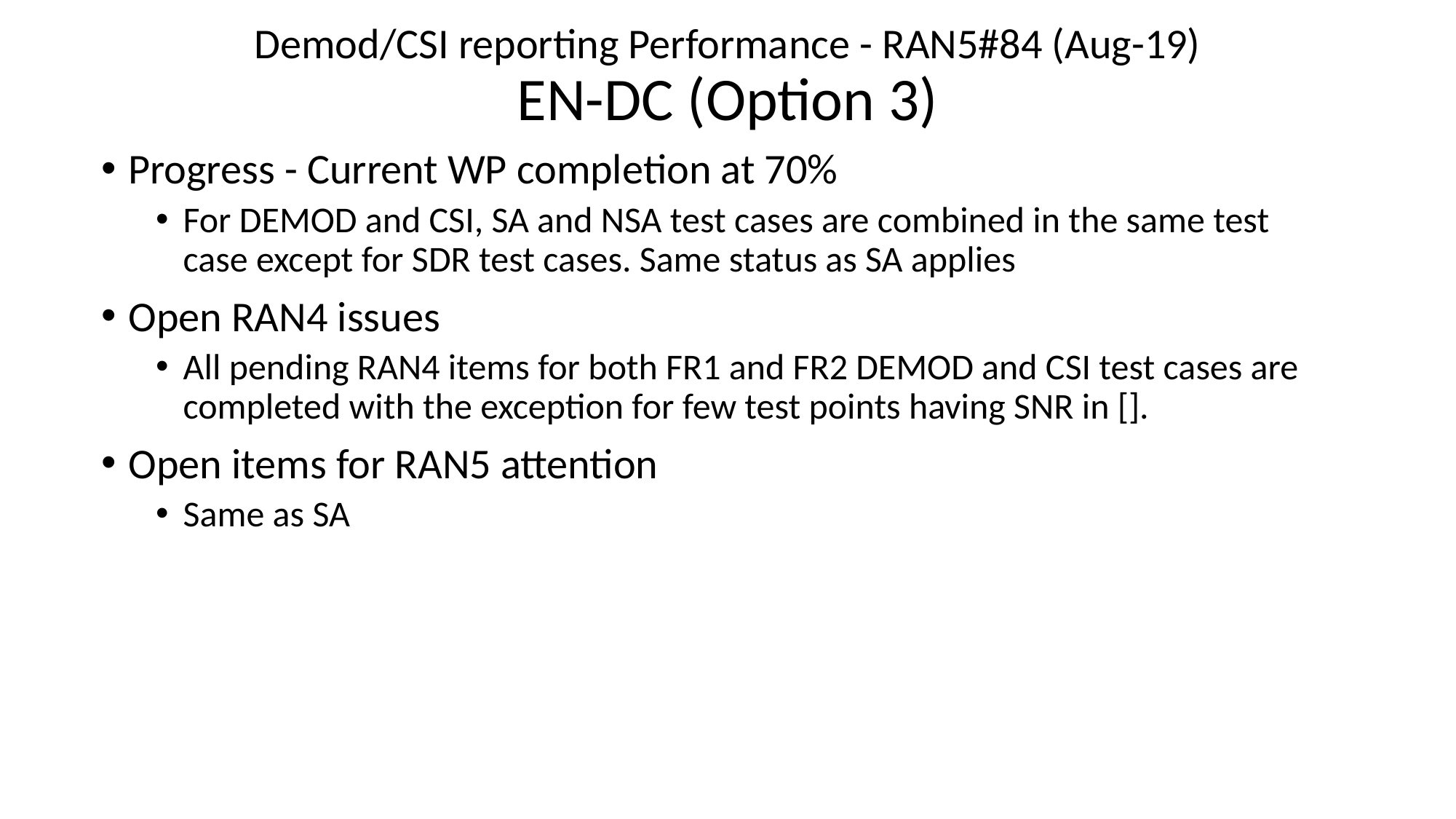

# Demod/CSI reporting Performance - RAN5#84 (Aug-19) EN-DC (Option 3)
Progress - Current WP completion at 70%
For DEMOD and CSI, SA and NSA test cases are combined in the same test case except for SDR test cases. Same status as SA applies
Open RAN4 issues
All pending RAN4 items for both FR1 and FR2 DEMOD and CSI test cases are completed with the exception for few test points having SNR in [].
Open items for RAN5 attention
Same as SA